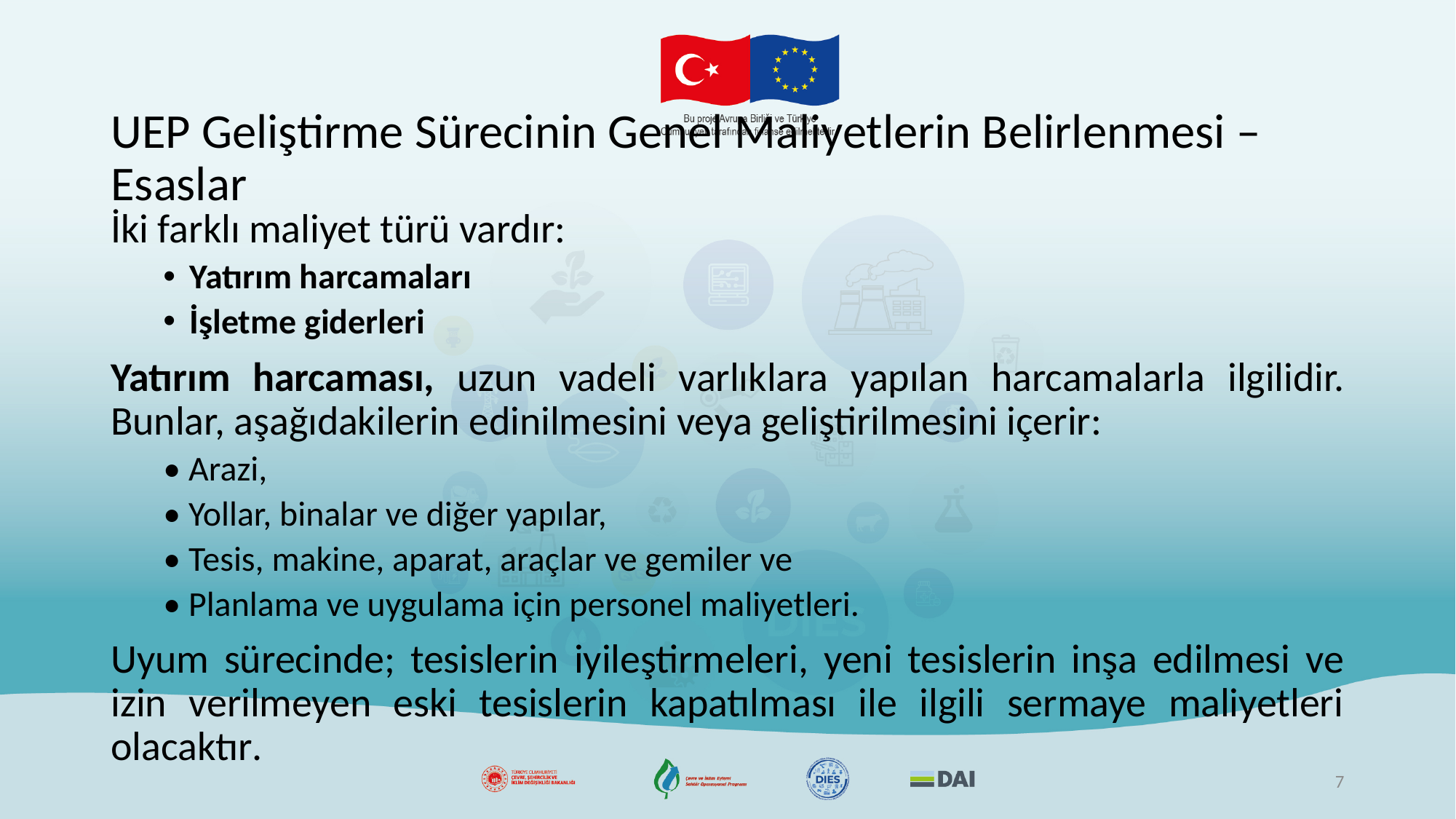

# UEP Geliştirme Sürecinin Genel Maliyetlerin Belirlenmesi – Esaslar
İki farklı maliyet türü vardır:
Yatırım harcamaları
İşletme giderleri
Yatırım harcaması, uzun vadeli varlıklara yapılan harcamalarla ilgilidir. Bunlar, aşağıdakilerin edinilmesini veya geliştirilmesini içerir:
• Arazi,
• Yollar, binalar ve diğer yapılar,
• Tesis, makine, aparat, araçlar ve gemiler ve
• Planlama ve uygulama için personel maliyetleri.
Uyum sürecinde; tesislerin iyileştirmeleri, yeni tesislerin inşa edilmesi ve izin verilmeyen eski tesislerin kapatılması ile ilgili sermaye maliyetleri olacaktır.
7